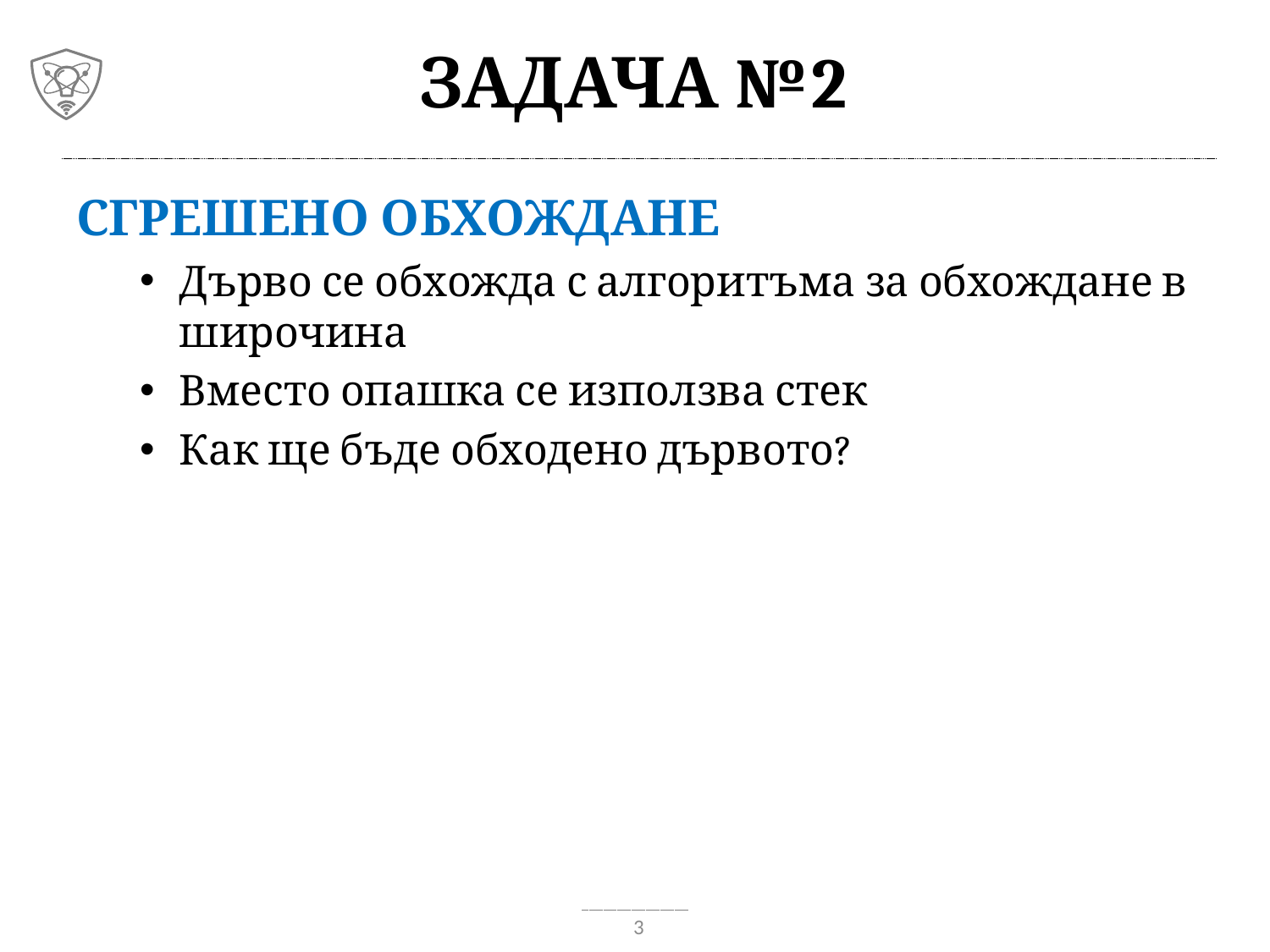

# Задача №2
Сгрешено обхождане
Дърво се обхожда с алгоритъма за обхождане в широчина
Вместо опашка се използва стек
Как ще бъде обходено дървото?
3